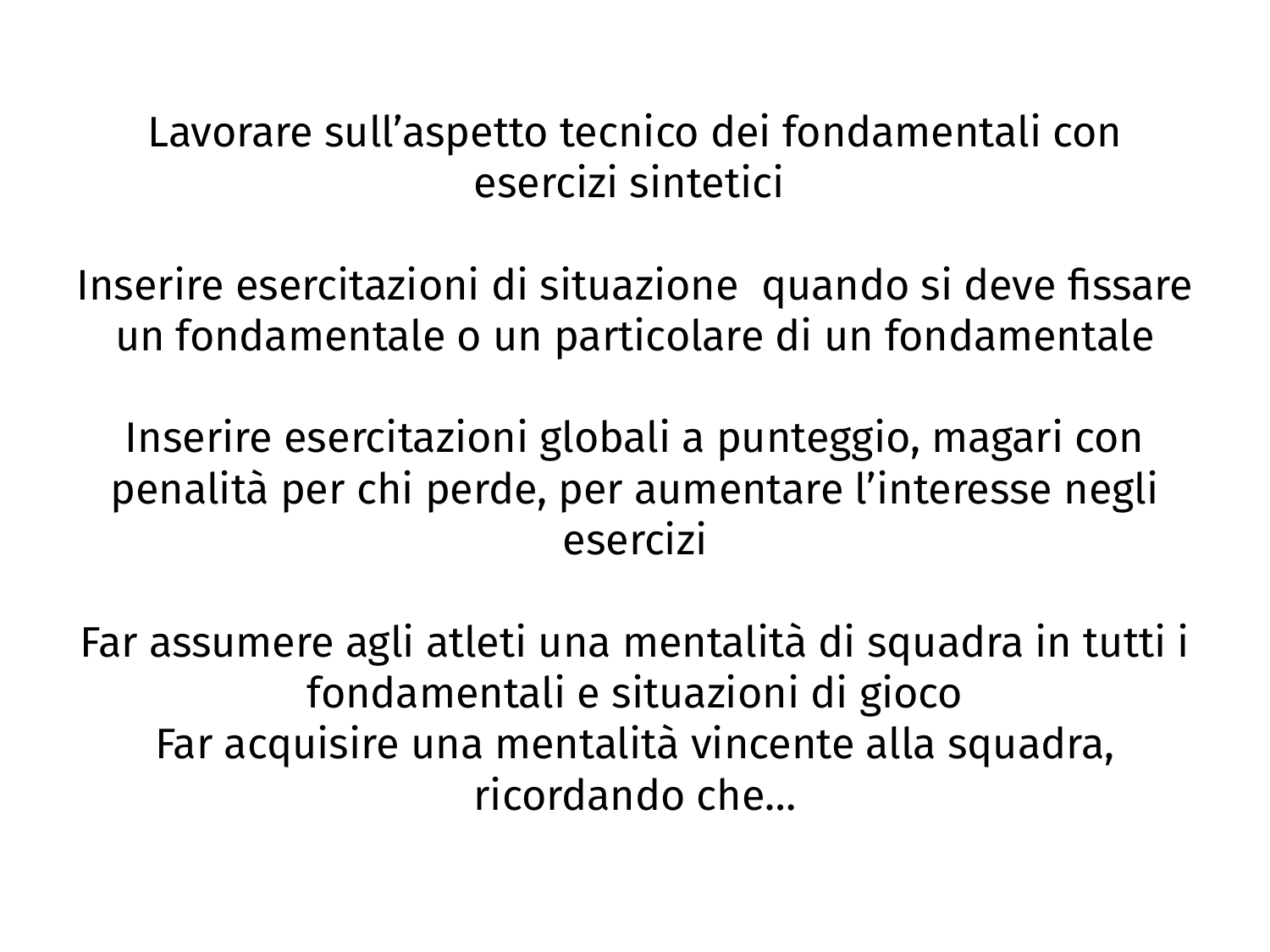

# Lavorare sull’aspetto tecnico dei fondamentali con esercizi sintetici Inserire esercitazioni di situazione  quando si deve fissare un fondamentale o un particolare di un fondamentale Inserire esercitazioni globali a punteggio, magari con penalità per chi perde, per aumentare l’interesse negli esercizi Far assumere agli atleti una mentalità di squadra in tutti i fondamentali e situazioni di gioco Far acquisire una mentalità vincente alla squadra, ricordando che…